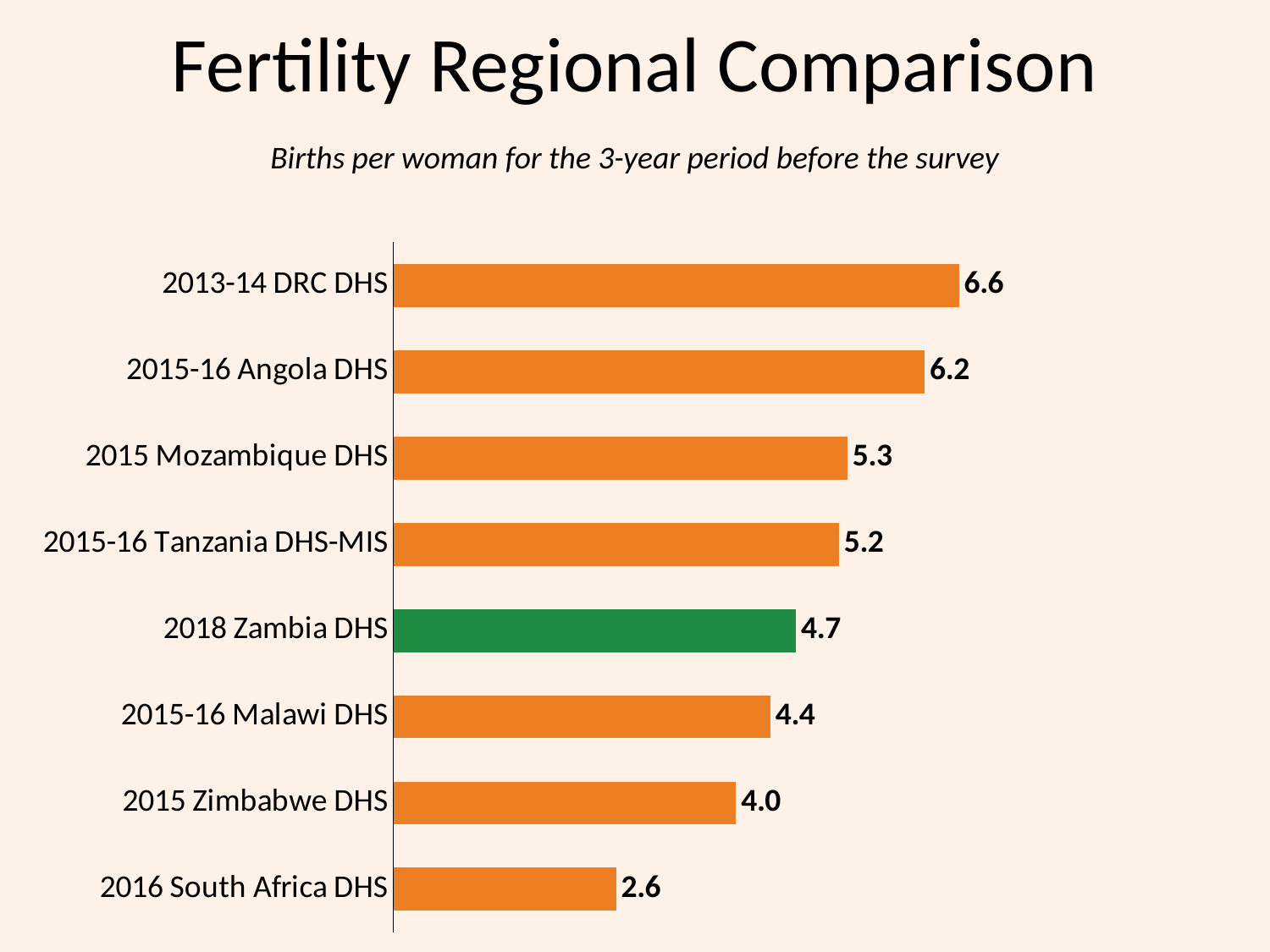

# Fertility Regional Comparison
Births per woman for the 3-year period before the survey

### Chart

| Category | Series 1 |
|---|---|
| 2016 South Africa DHS | 2.6 |
| 2015 Zimbabwe DHS | 4.0 |
| 2015-16 Malawi DHS | 4.4 |
| 2018 Zambia DHS | 4.7 |
| 2015-16 Tanzania DHS-MIS | 5.2 |
| 2015 Mozambique DHS | 5.3 |
| 2015-16 Angola DHS | 6.2 |
| 2013-14 DRC DHS | 6.6 |